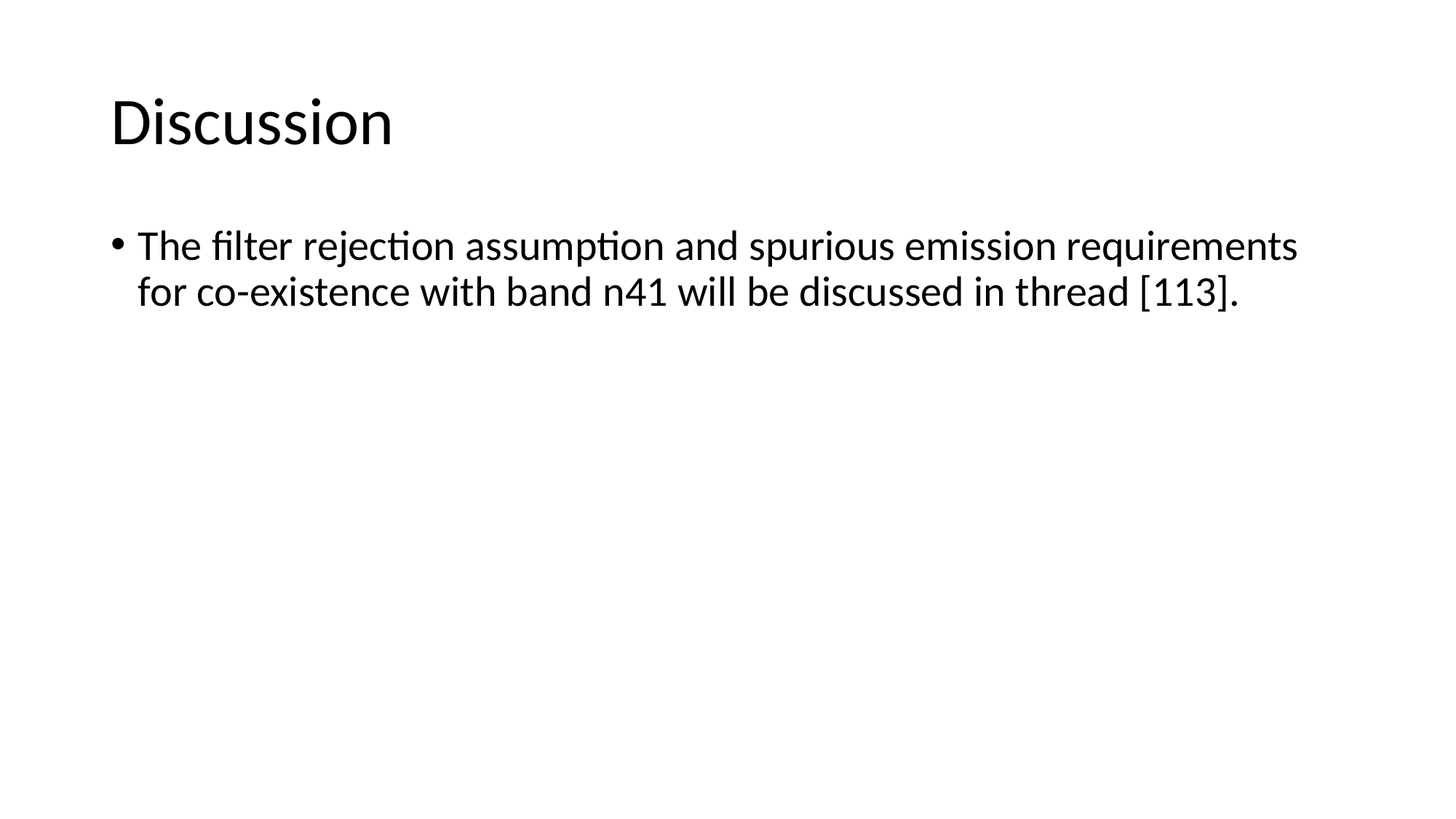

# Discussion
The filter rejection assumption and spurious emission requirements for co-existence with band n41 will be discussed in thread [113].